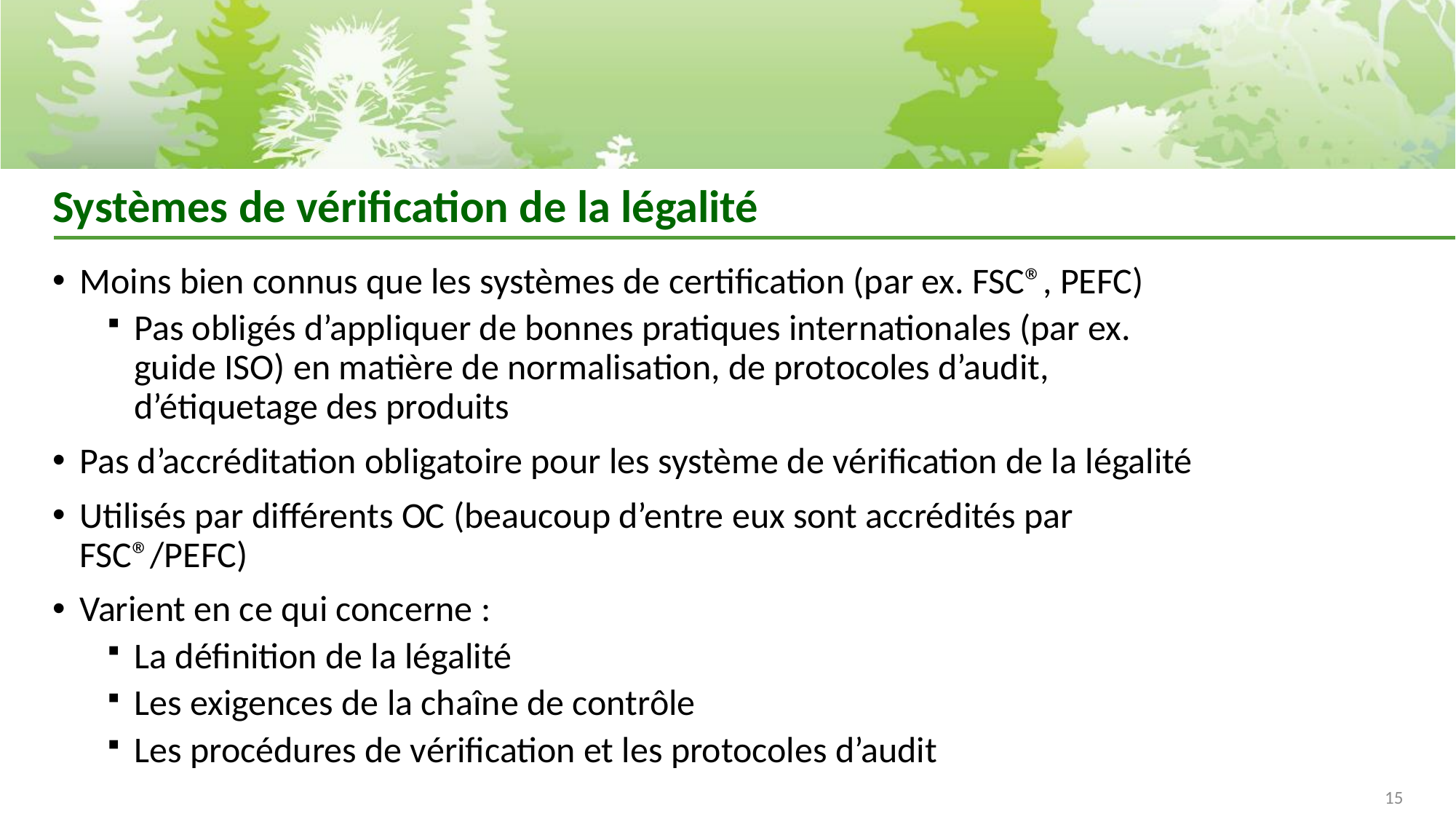

# Systèmes de vérification de la légalité
Moins bien connus que les systèmes de certification (par ex. FSC®, PEFC)
Pas obligés d’appliquer de bonnes pratiques internationales (par ex. guide ISO) en matière de normalisation, de protocoles d’audit, d’étiquetage des produits
Pas d’accréditation obligatoire pour les système de vérification de la légalité
Utilisés par différents OC (beaucoup d’entre eux sont accrédités par FSC®/PEFC)
Varient en ce qui concerne :
La définition de la légalité
Les exigences de la chaîne de contrôle
Les procédures de vérification et les protocoles d’audit
15